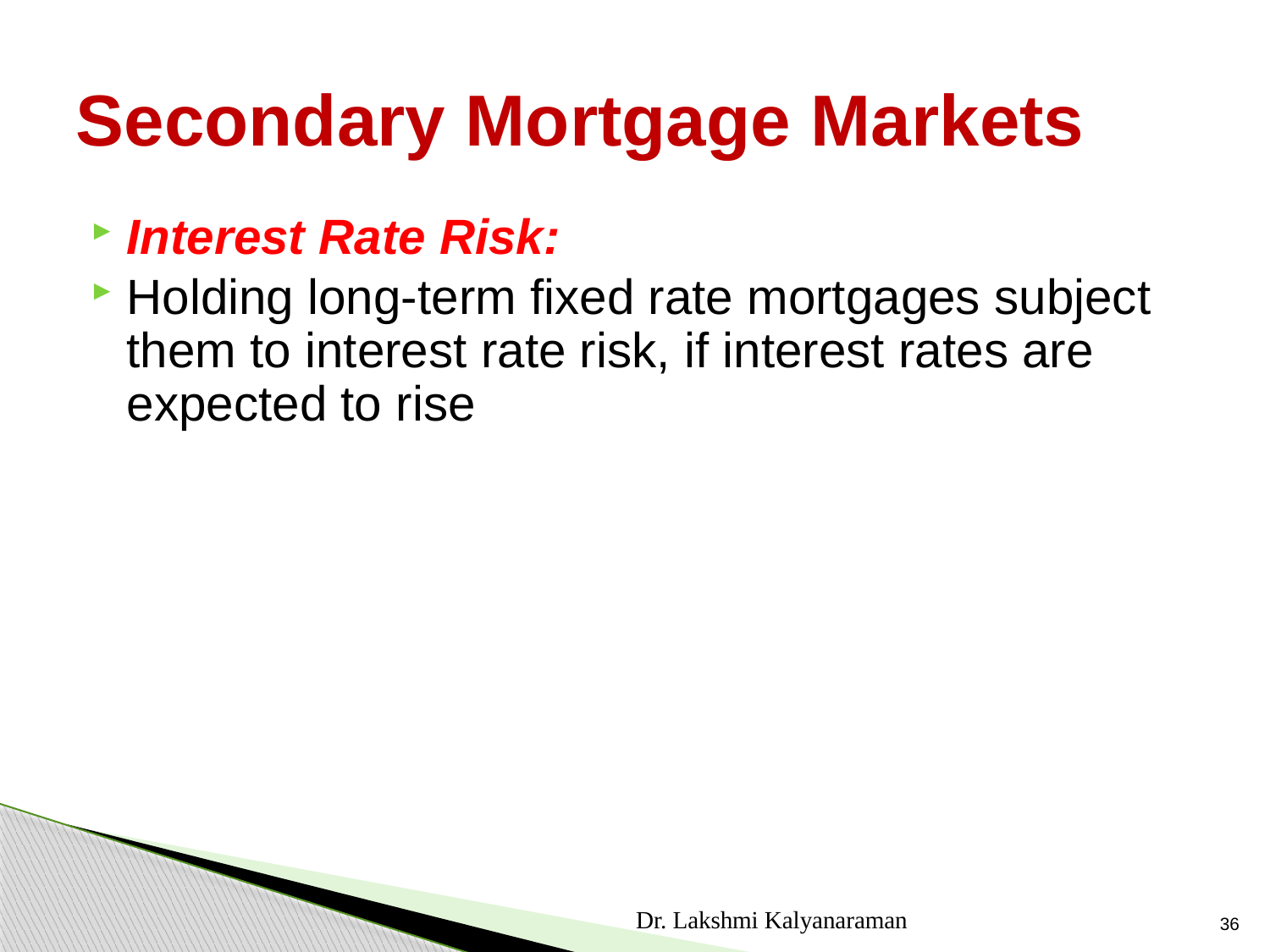

# Secondary Mortgage Markets
Interest Rate Risk:
Holding long-term fixed rate mortgages subject them to interest rate risk, if interest rates are expected to rise

Dr. Lakshmi Kalyanaraman
36